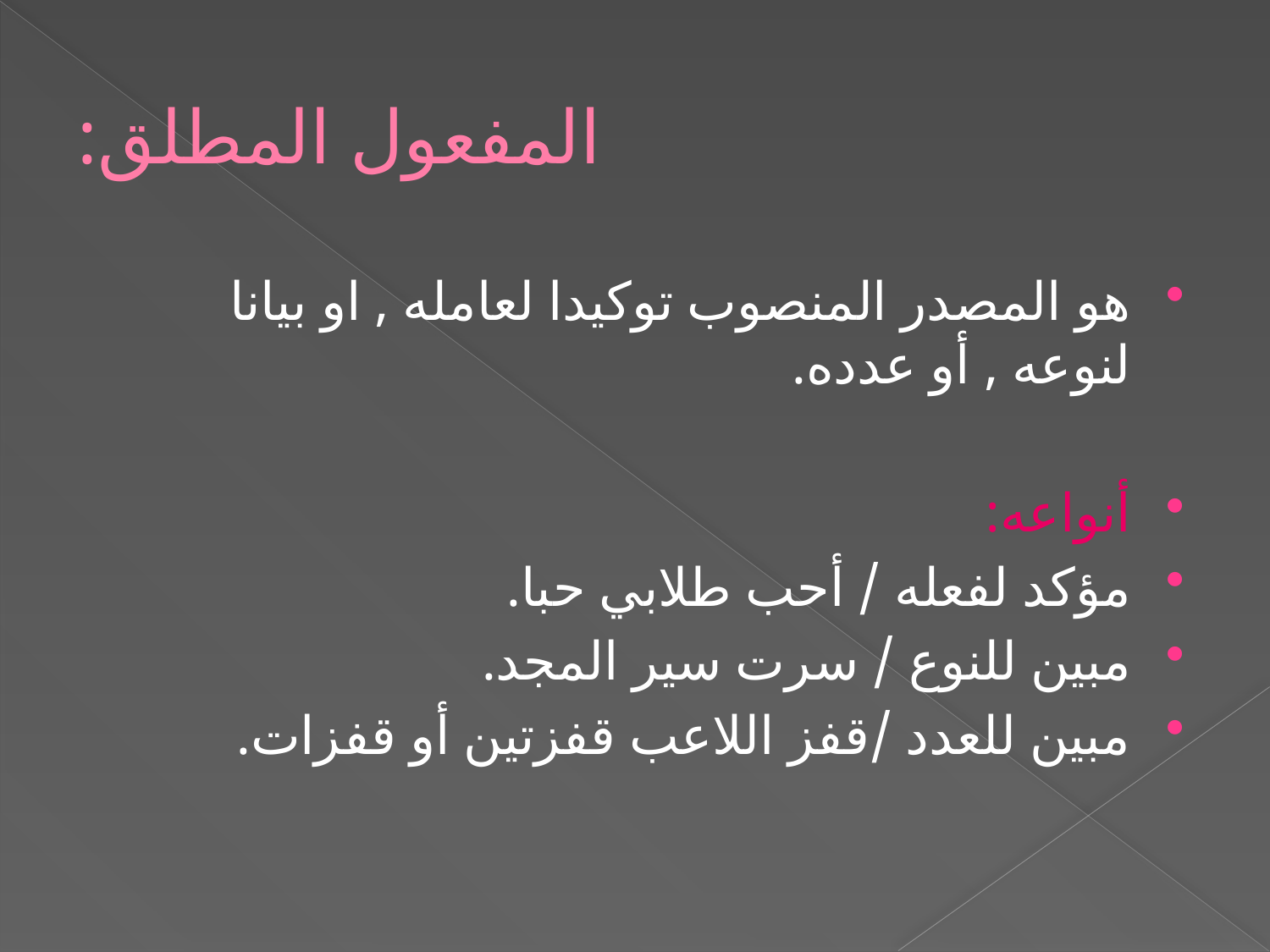

# المفعول المطلق:
هو المصدر المنصوب توكيدا لعامله , او بيانا لنوعه , أو عدده.

أنواعه:
مؤكد لفعله / أحب طلابي حبا.
مبين للنوع / سرت سير المجد.
مبين للعدد /قفز اللاعب قفزتين أو قفزات.